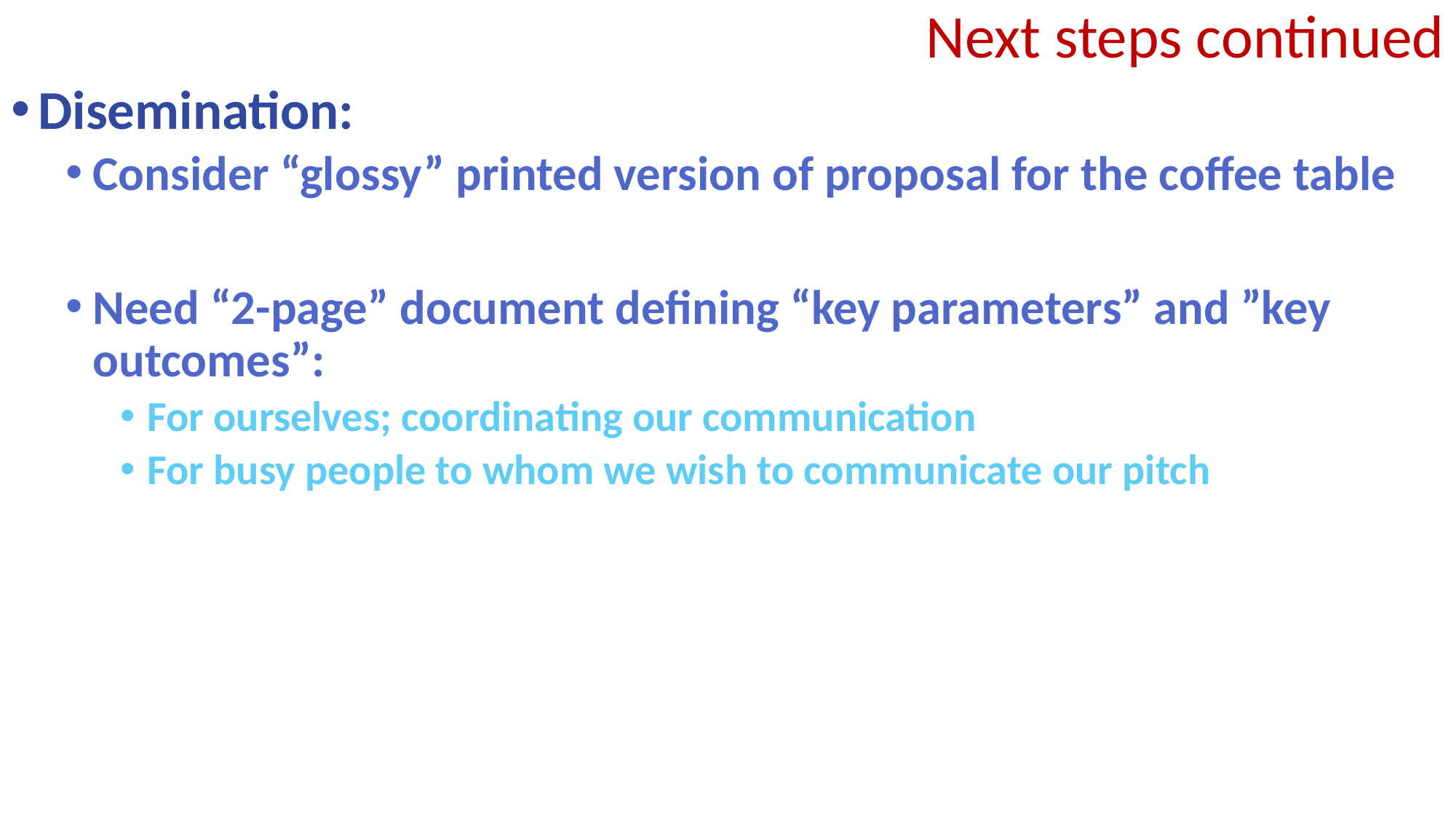

# Next steps continued
Disemination:
Consider “glossy” printed version of proposal for the coffee table

Need “2-page” document defining “key parameters” and ”key outcomes”:
For ourselves; coordinating our communication
For busy people to whom we wish to communicate our pitch